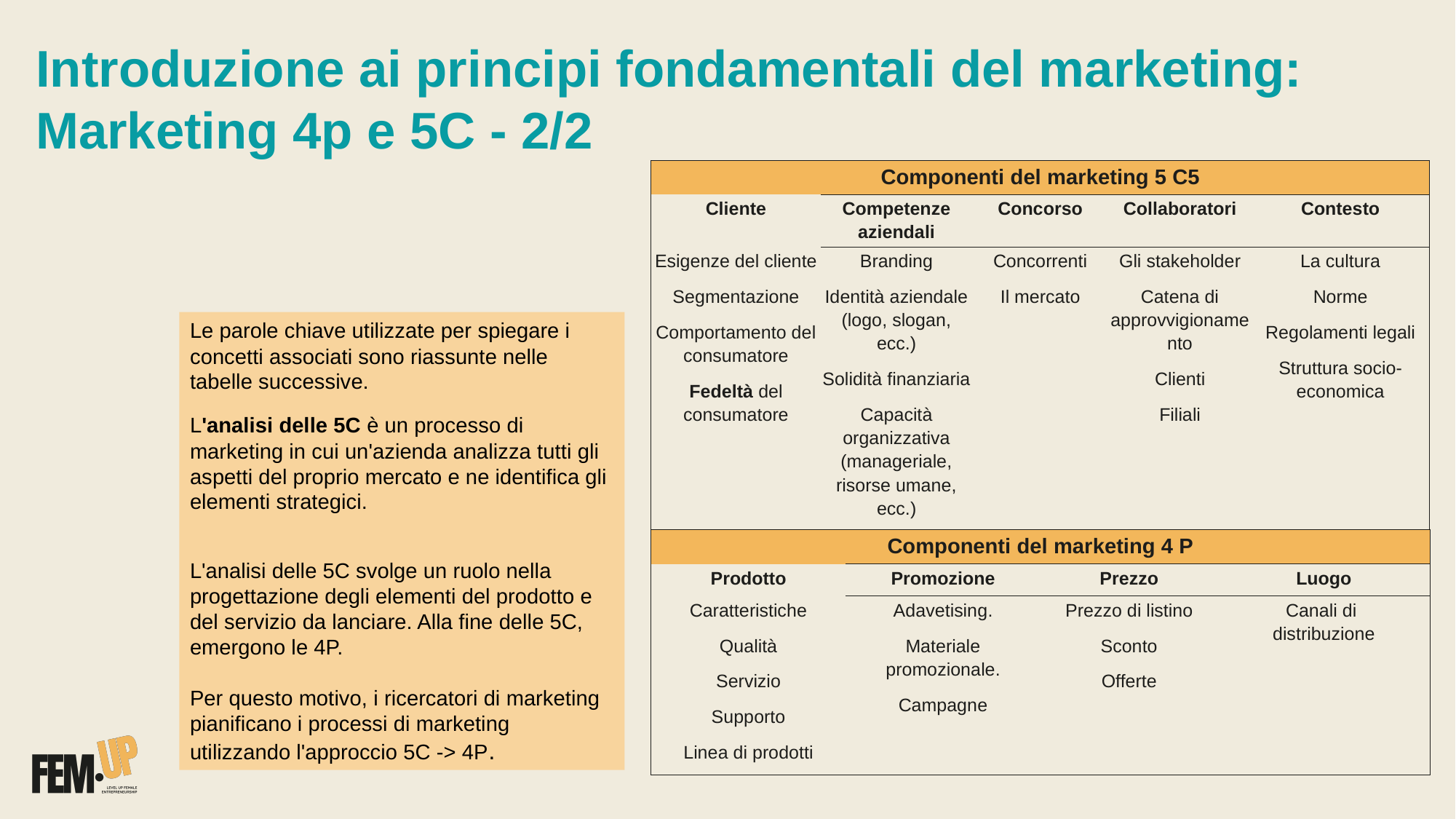

Introduzione ai principi fondamentali del marketing: Marketing 4p e 5C - 2/2
| Componenti del marketing 5 C5 |  |  |  |  |
| --- | --- | --- | --- | --- |
| Cliente | Competenze aziendali | Concorso | Collaboratori | Contesto |
| Esigenze del cliente Segmentazione Comportamento del consumatore Fedeltà del consumatore | Branding Identità aziendale (logo, slogan, ecc.) Solidità finanziaria Capacità organizzativa (manageriale, risorse umane, ecc.) | Concorrenti Il mercato | Gli stakeholder Catena di approvvigionamento Clienti Filiali | La cultura Norme Regolamenti legali Struttura socio-economica |

Le parole chiave utilizzate per spiegare i concetti associati sono riassunte nelle tabelle successive.
L'analisi delle 5C è un processo di marketing in cui un'azienda analizza tutti gli aspetti del proprio mercato e ne identifica gli elementi strategici.
L'analisi delle 5C svolge un ruolo nella progettazione degli elementi del prodotto e del servizio da lanciare. Alla fine delle 5C, emergono le 4P.
Per questo motivo, i ricercatori di marketing pianificano i processi di marketing utilizzando l'approccio 5C -> 4P.
| Componenti del marketing 4 P |  |  |  |
| --- | --- | --- | --- |
| Prodotto | Promozione | Prezzo | Luogo |
| Caratteristiche Qualità Servizio Supporto Linea di prodotti | Adavetising. Materiale promozionale. Campagne | Prezzo di listino Sconto Offerte | Canali di distribuzione |